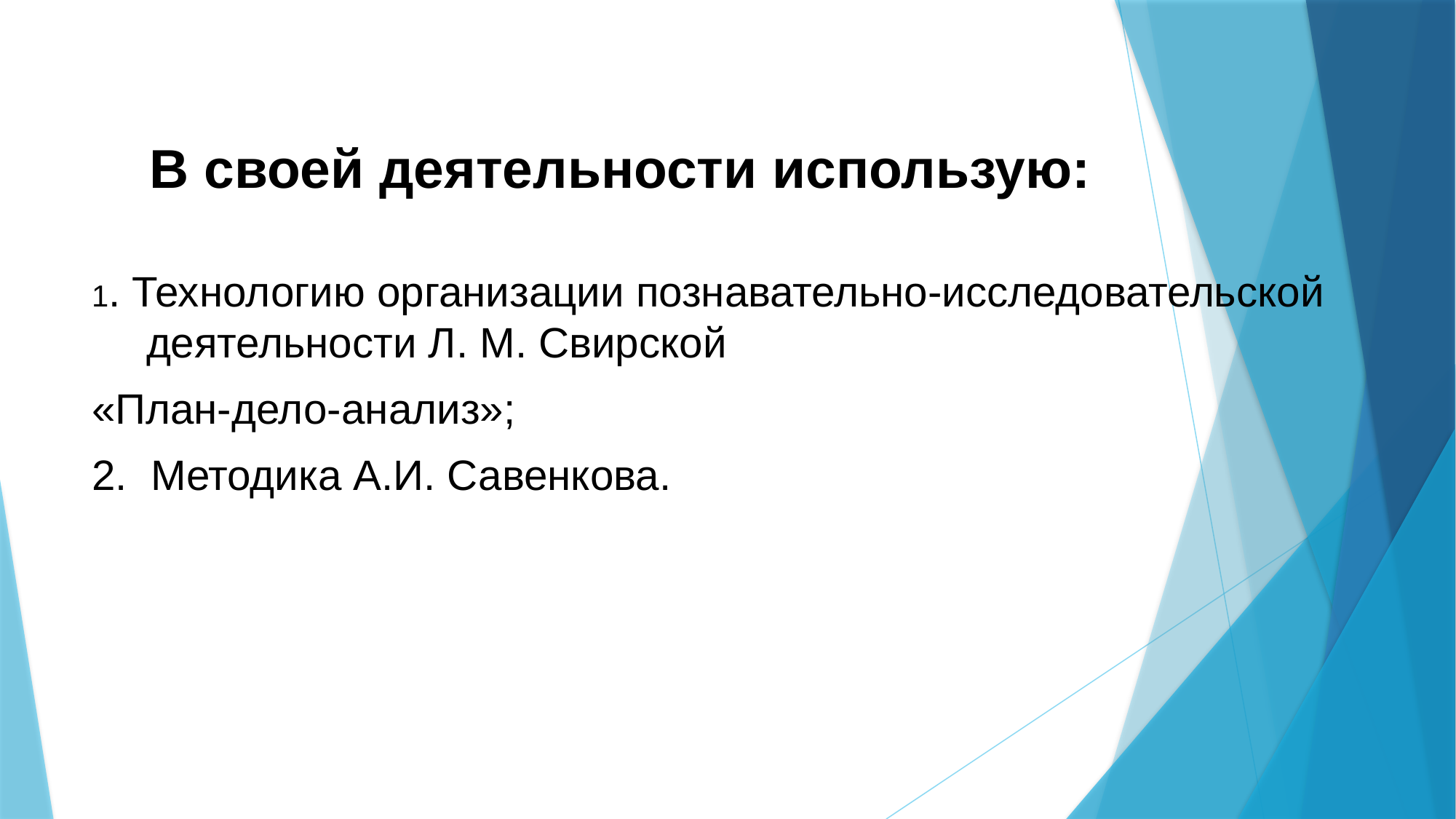

# В своей деятельности использую:
1. Технологию организации познавательно-исследовательской деятельности Л. М. Свирской
«План-дело-анализ»;
2.  Методика А.И. Савенкова.